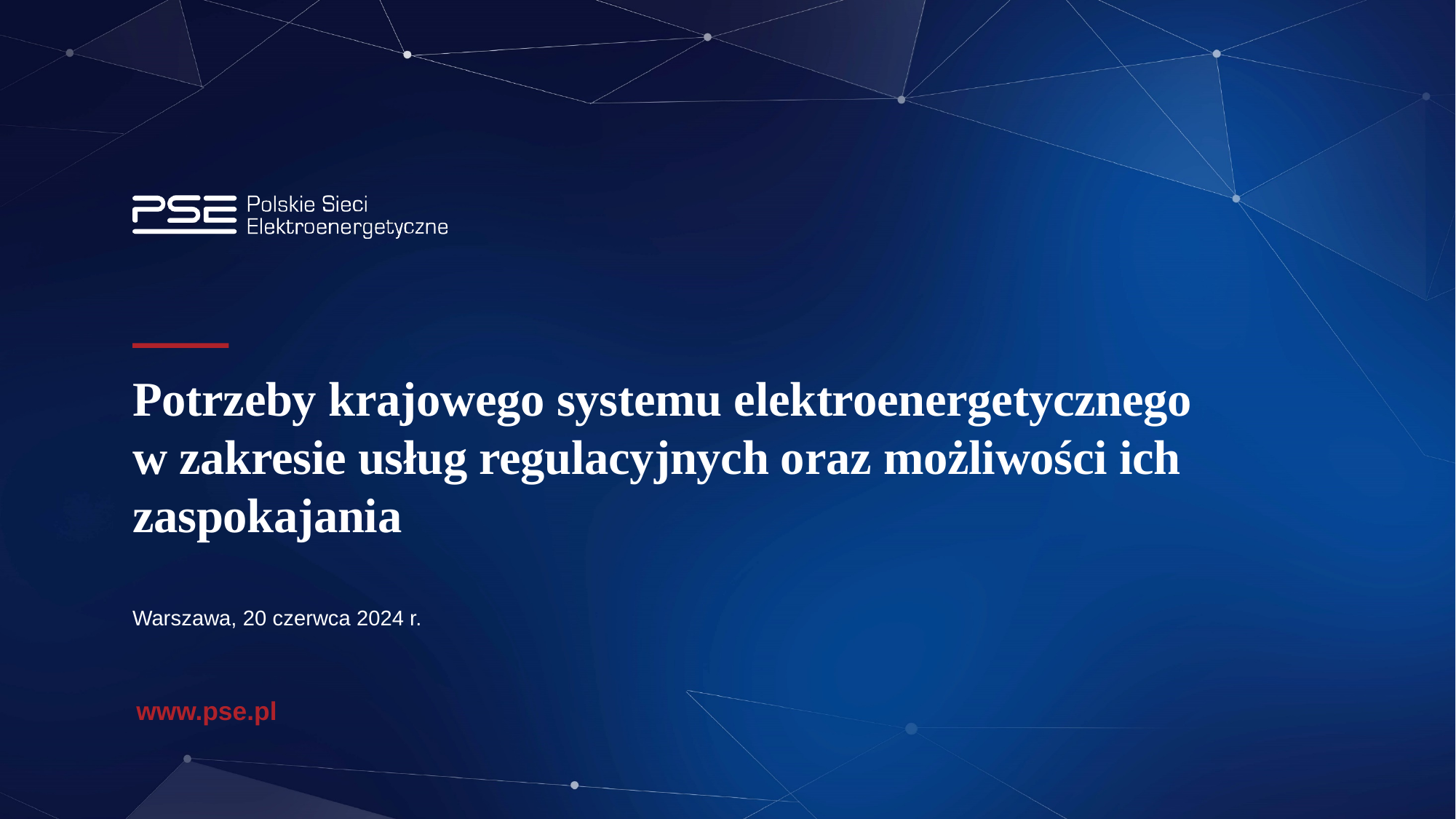

Potrzeby krajowego systemu elektroenergetycznego
w zakresie usług regulacyjnych oraz możliwości ich zaspokajania
Warszawa, 20 czerwca 2024 r.